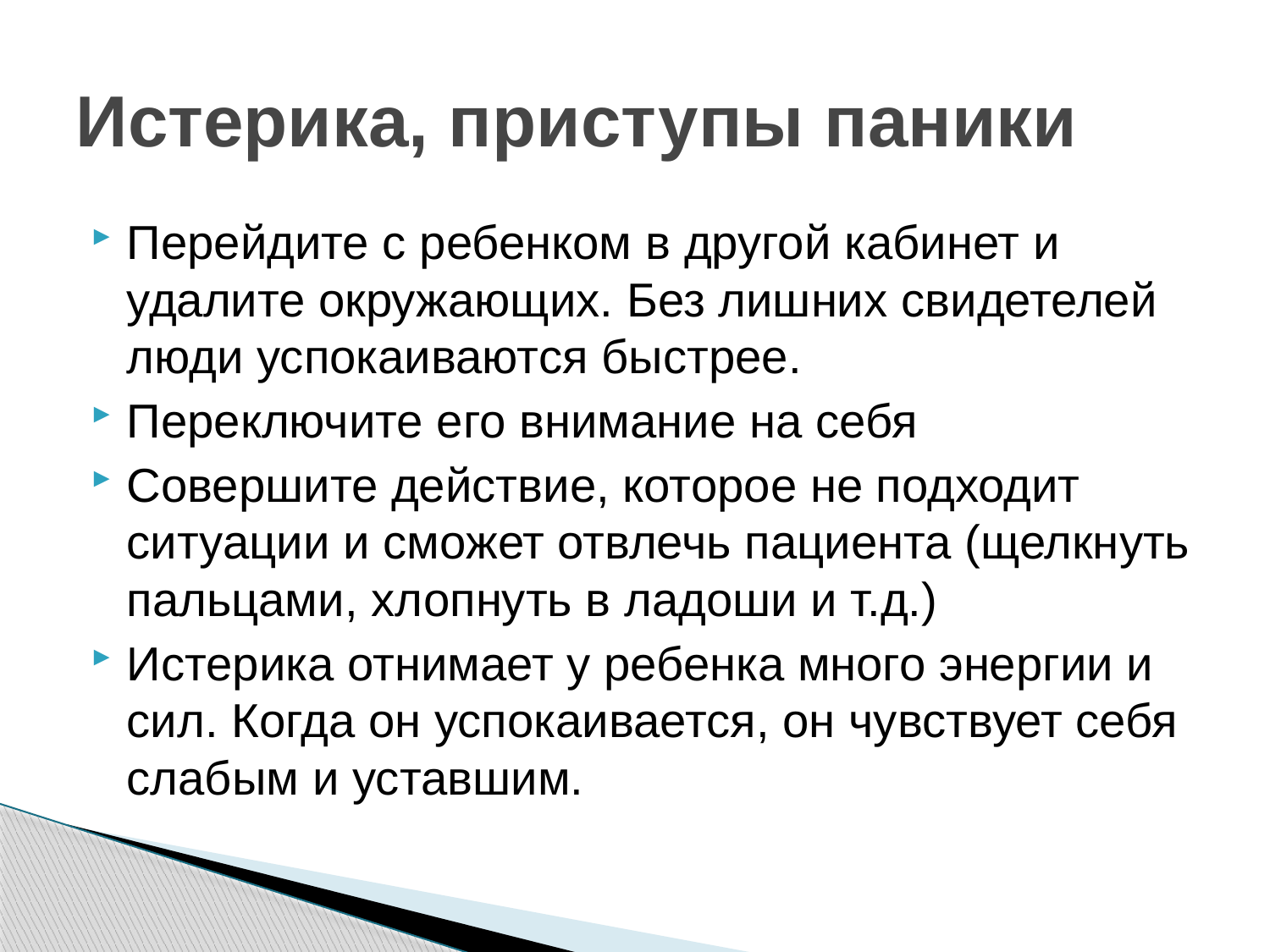

# Истерика, приступы паники
Перейдите с ребенком в другой кабинет и удалите окружающих. Без лишних свидетелей люди успокаиваются быстрее.
Переключите его внимание на себя
Совершите действие, которое не подходит ситуации и сможет отвлечь пациента (щелкнуть пальцами, хлопнуть в ладоши и т.д.)
Истерика отнимает у ребенка много энергии и сил. Когда он успокаивается, он чувствует себя слабым и уставшим.